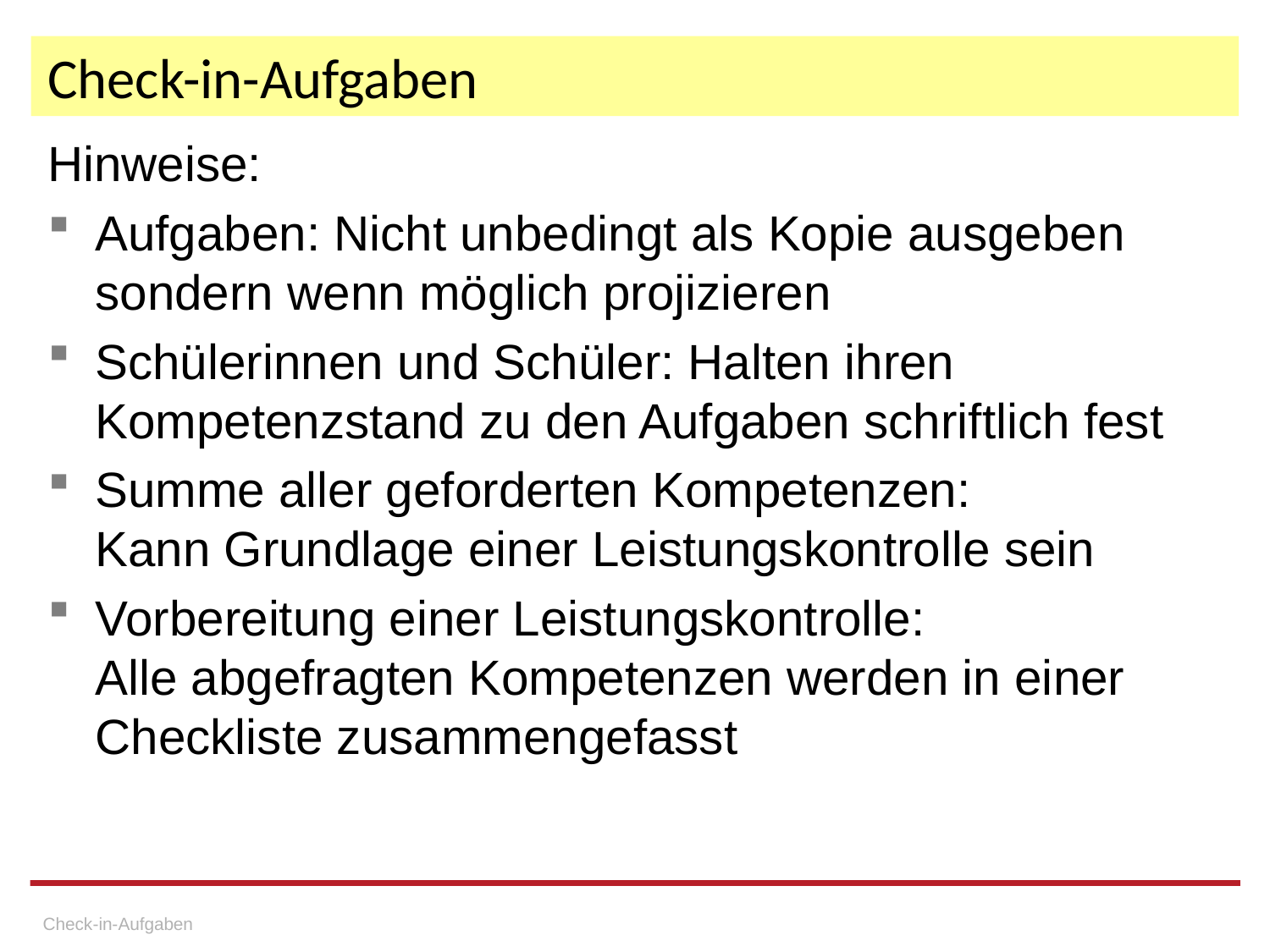

# Check-in-Aufgaben
Hinweise:
Aufgaben: Nicht unbedingt als Kopie ausgeben sondern wenn möglich projizieren
Schülerinnen und Schüler: Halten ihren Kompetenzstand zu den Aufgaben schriftlich fest
Summe aller geforderten Kompetenzen:
Kann Grundlage einer Leistungskontrolle sein
Vorbereitung einer Leistungskontrolle:
Alle abgefragten Kompetenzen werden in einer Checkliste zusammengefasst
Check-in-Aufgaben